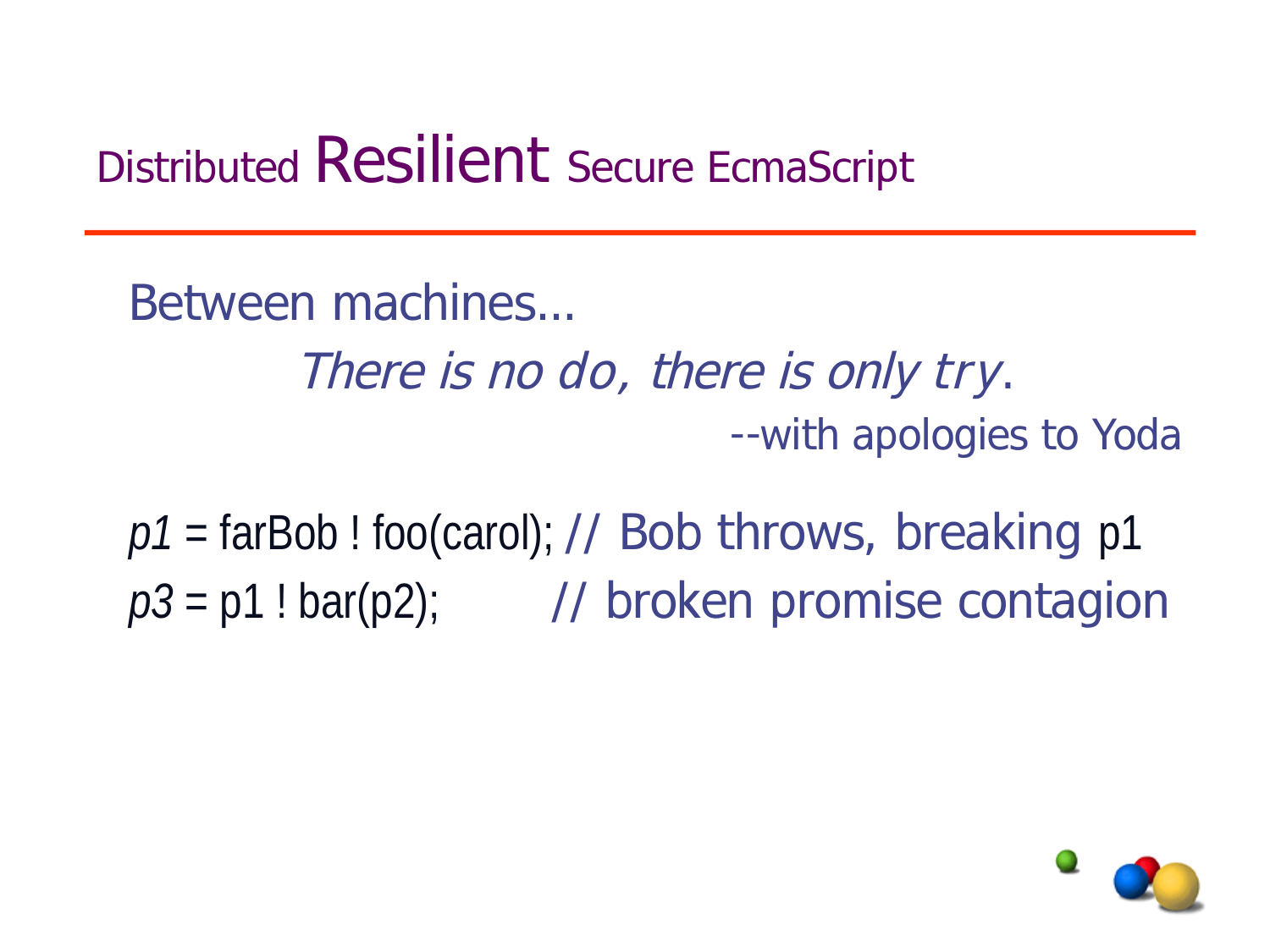

# Distributed Resilient Secure EcmaScript
Between machines…
There is no do, there is only try.
--with apologies to Yoda
p1 = farBob ! foo(carol); // Bob throws, breaking p1
p3 = p1 ! bar(p2);          // broken promise contagion